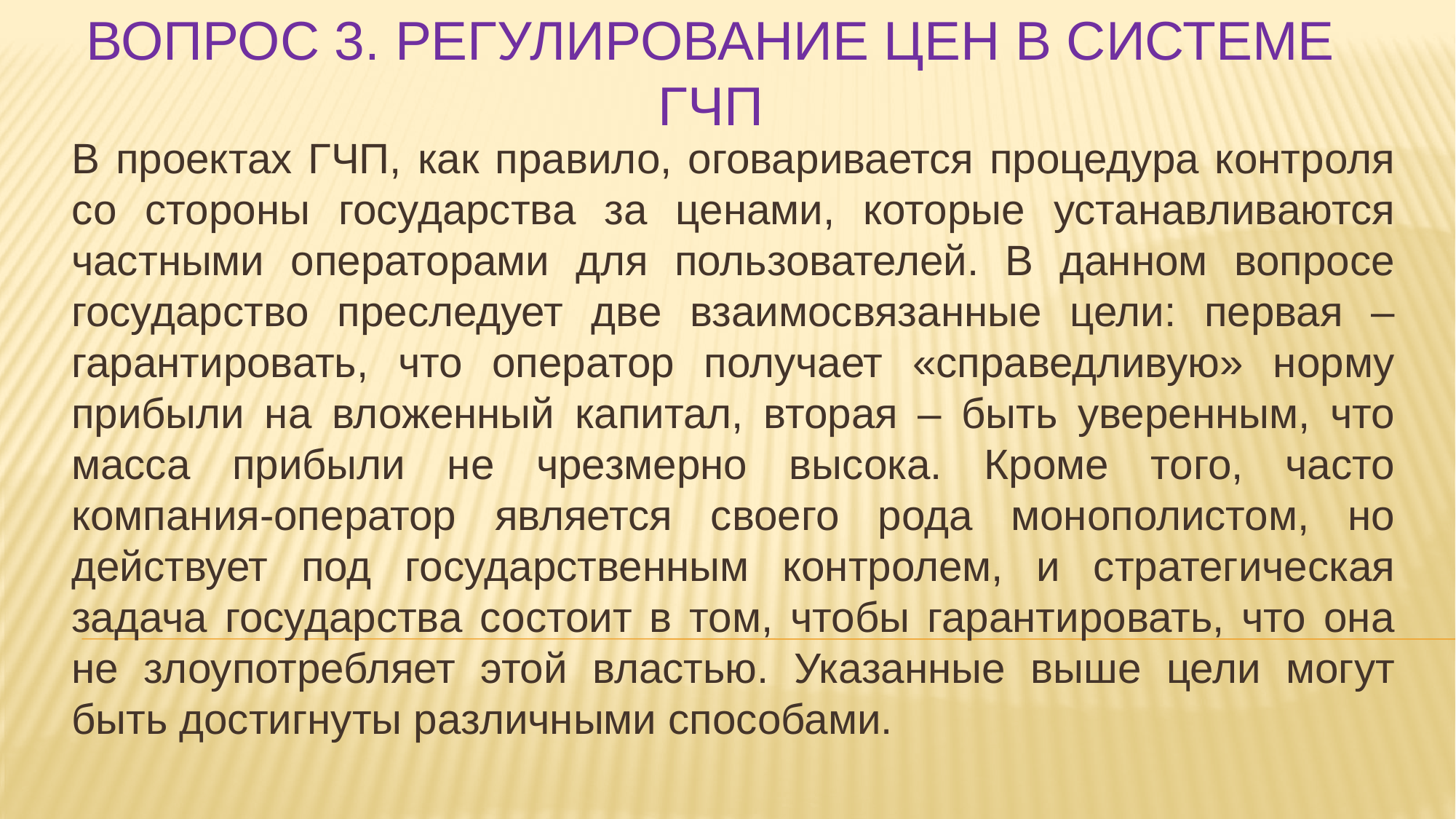

# Вопрос 3. Регулирование цен в системе ГЧП
В проектах ГЧП, как правило, оговаривается процедура контроля со стороны государства за ценами, которые устанавливаются частными операторами для пользователей. В данном вопросе государство преследует две взаимосвязанные цели: первая – гарантировать, что оператор получает «справедливую» норму прибыли на вложенный капитал, вторая – быть уверенным, что масса прибыли не чрезмерно высока. Кроме того, часто компания-оператор является своего рода монополистом, но действует под государственным контролем, и стратегическая задача государства состоит в том, чтобы гарантировать, что она не злоупотребляет этой властью. Указанные выше цели могут быть достигнуты различными способами.